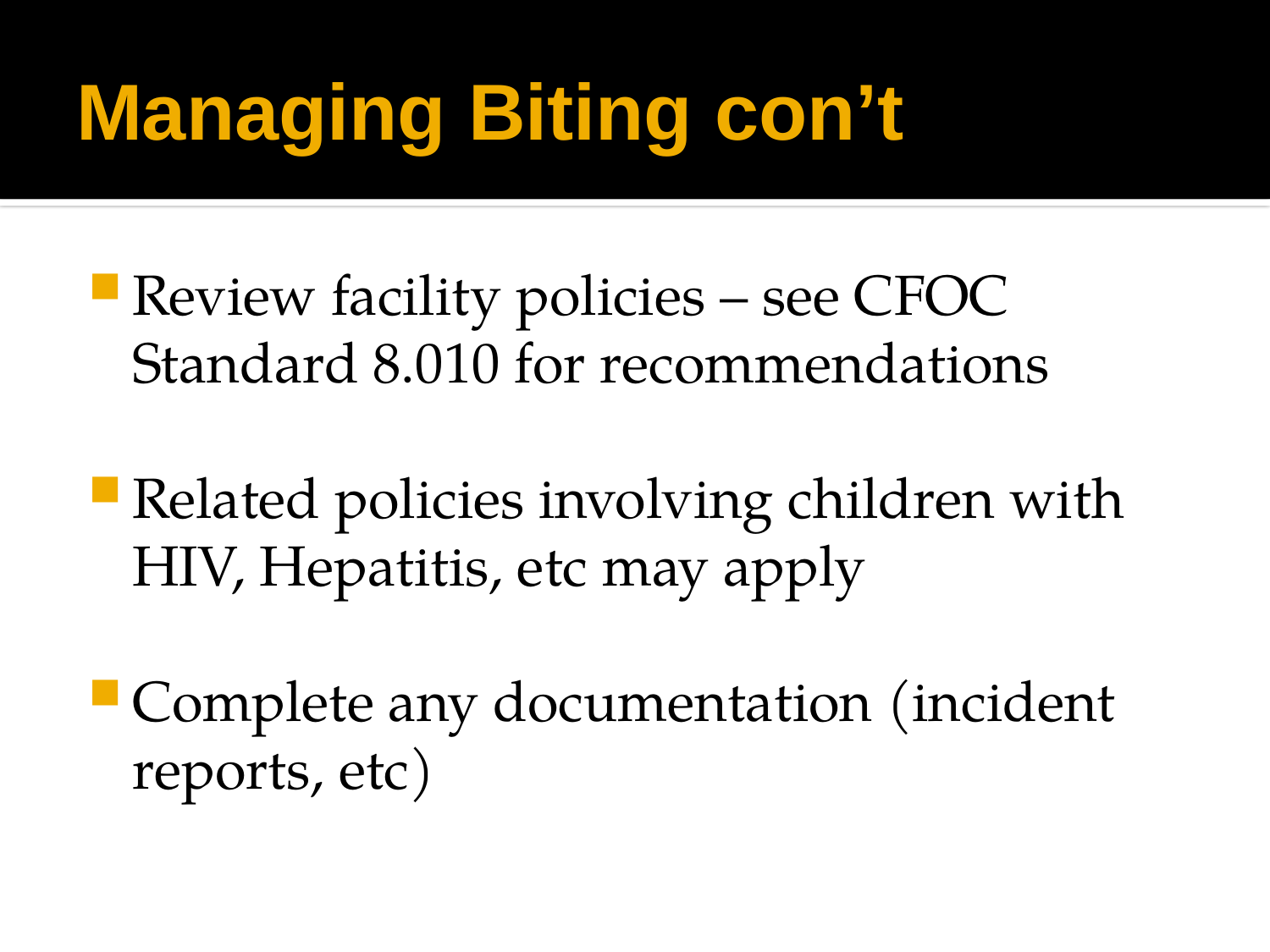

# Managing Biting con’t
Review facility policies – see CFOC Standard 8.010 for recommendations

Related policies involving children with HIV, Hepatitis, etc may apply

Complete any documentation (incident reports, etc)